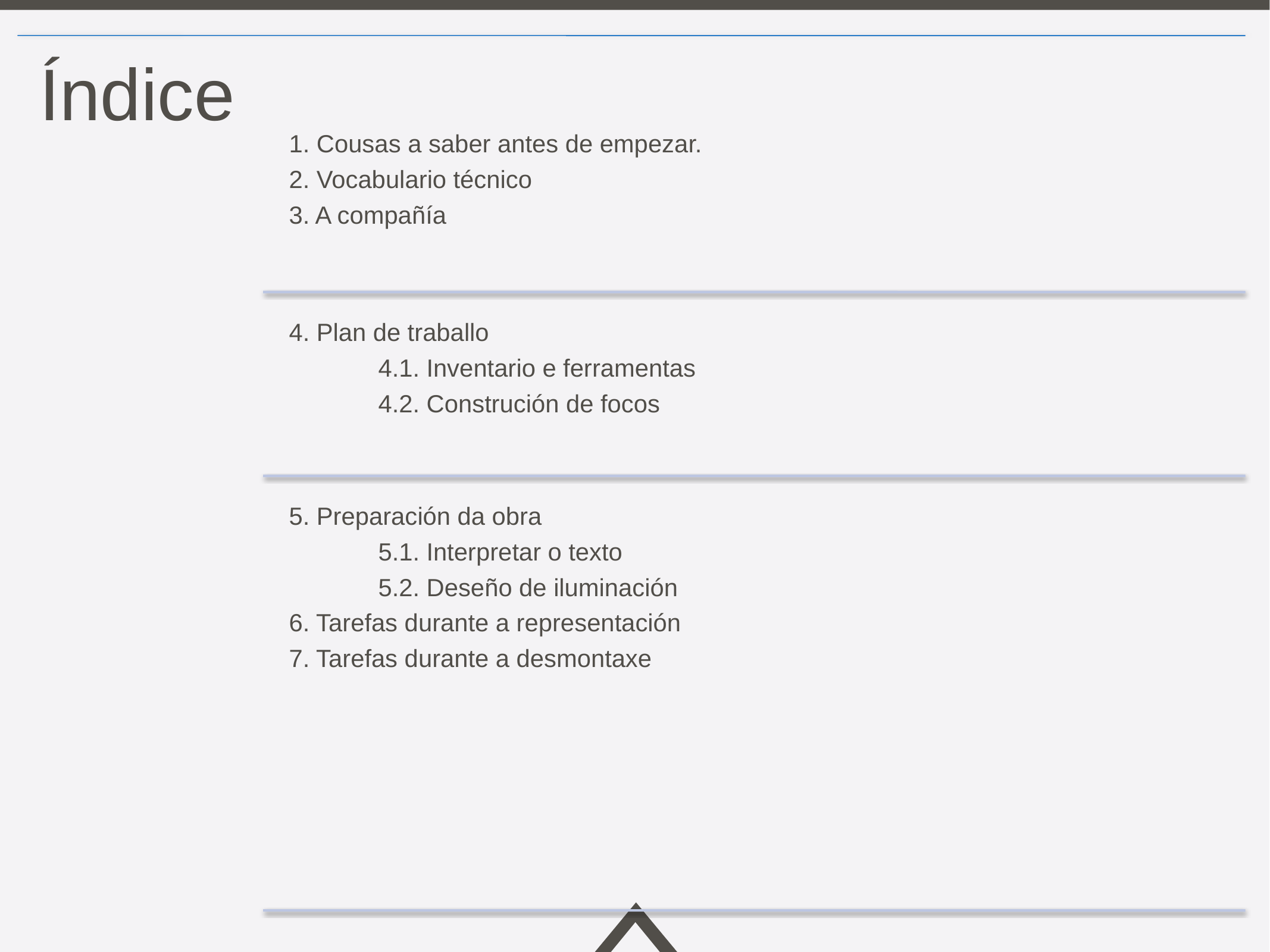

Índice

1. Cousas a saber antes de empezar.
2. Vocabulario técnico
3. A compañía

4. Plan de traballo
	4.1. Inventario e ferramentas
	4.2. Construción de focos

5. Preparación da obra
	5.1. Interpretar o texto
	5.2. Deseño de iluminación
6. Tarefas durante a representación
7. Tarefas durante a desmontaxe